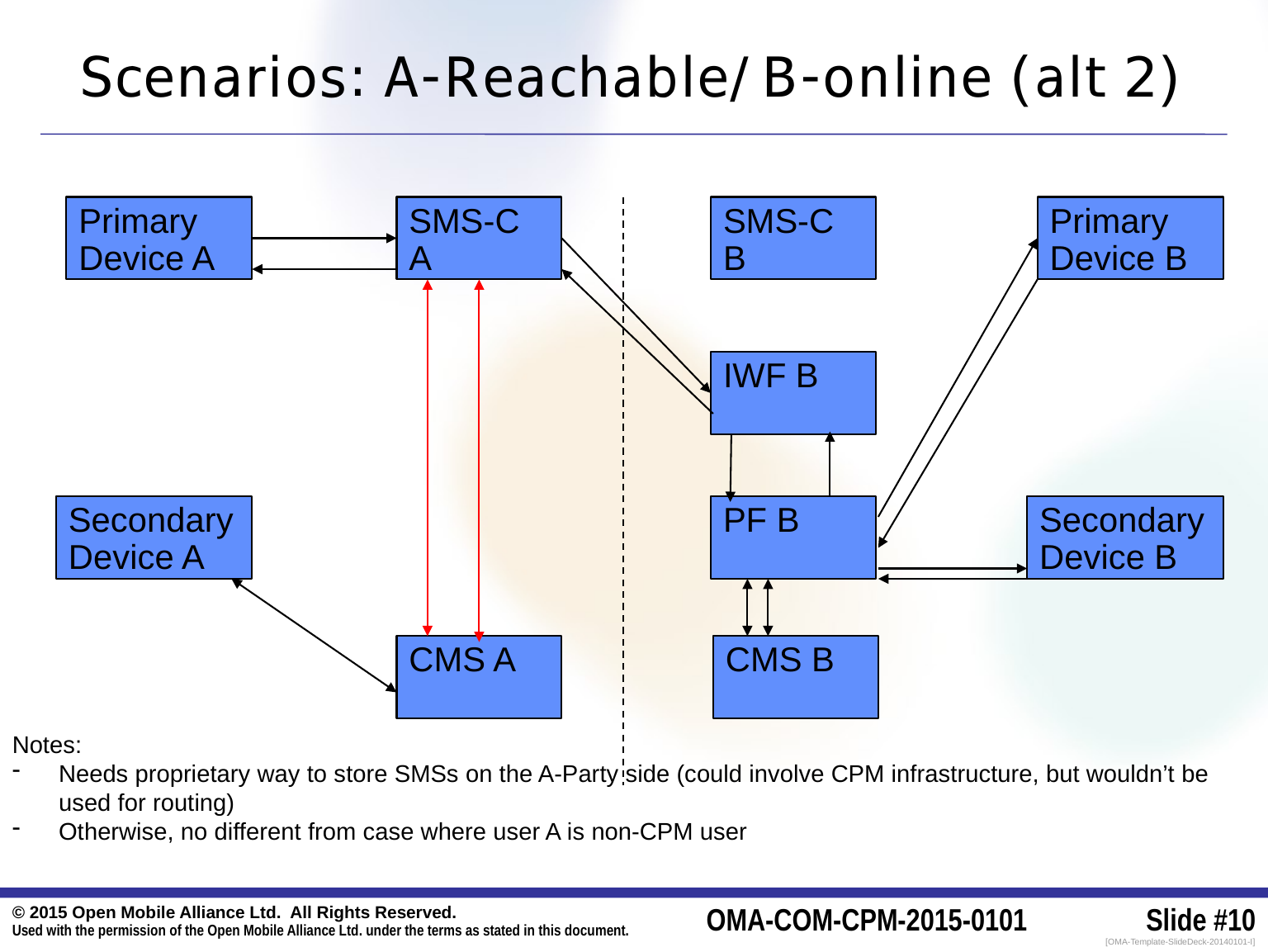

# Scenarios: A-Reachable/B-online (alt 2)
Primary Device A
SMS-C A
SMS-C B
Primary Device B
IWF B
Secondary Device A
PF B
Secondary Device B
CMS A
CMS B
Notes:
Needs proprietary way to store SMSs on the A-Party side (could involve CPM infrastructure, but wouldn’t be used for routing)
Otherwise, no different from case where user A is non-CPM user